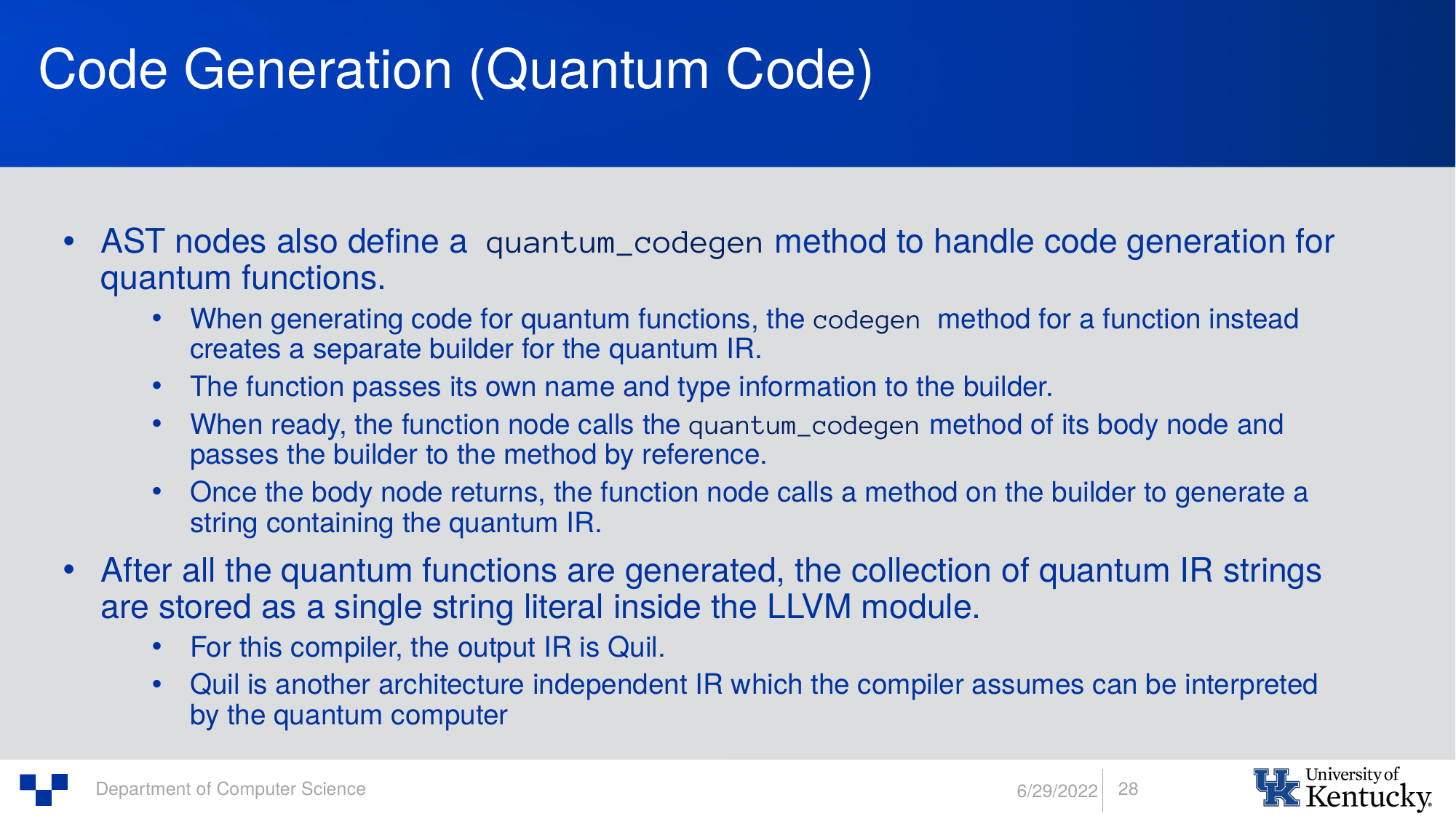

# Code Generation (Quantum Code)

AST nodes also define a  quantum_codegen method to handle code generation for quantum functions.
When generating code for quantum functions, the codegen method for a function instead creates a separate builder for the quantum IR.
The function passes its own name and type information to the builder.
When ready, the function node calls the quantum_codegen method of its body node and passes the builder to the method by reference.
Once the body node returns, the function node calls a method on the builder to generate a string containing the quantum IR.
After all the quantum functions are generated, the collection of quantum IR strings are stored as a single string literal inside the LLVM module.
For this compiler, the output IR is Quil.
Quil is another architecture independent IR which the compiler assumes can be interpreted by the quantum computer

6/29/2022
28
Department of Computer Science